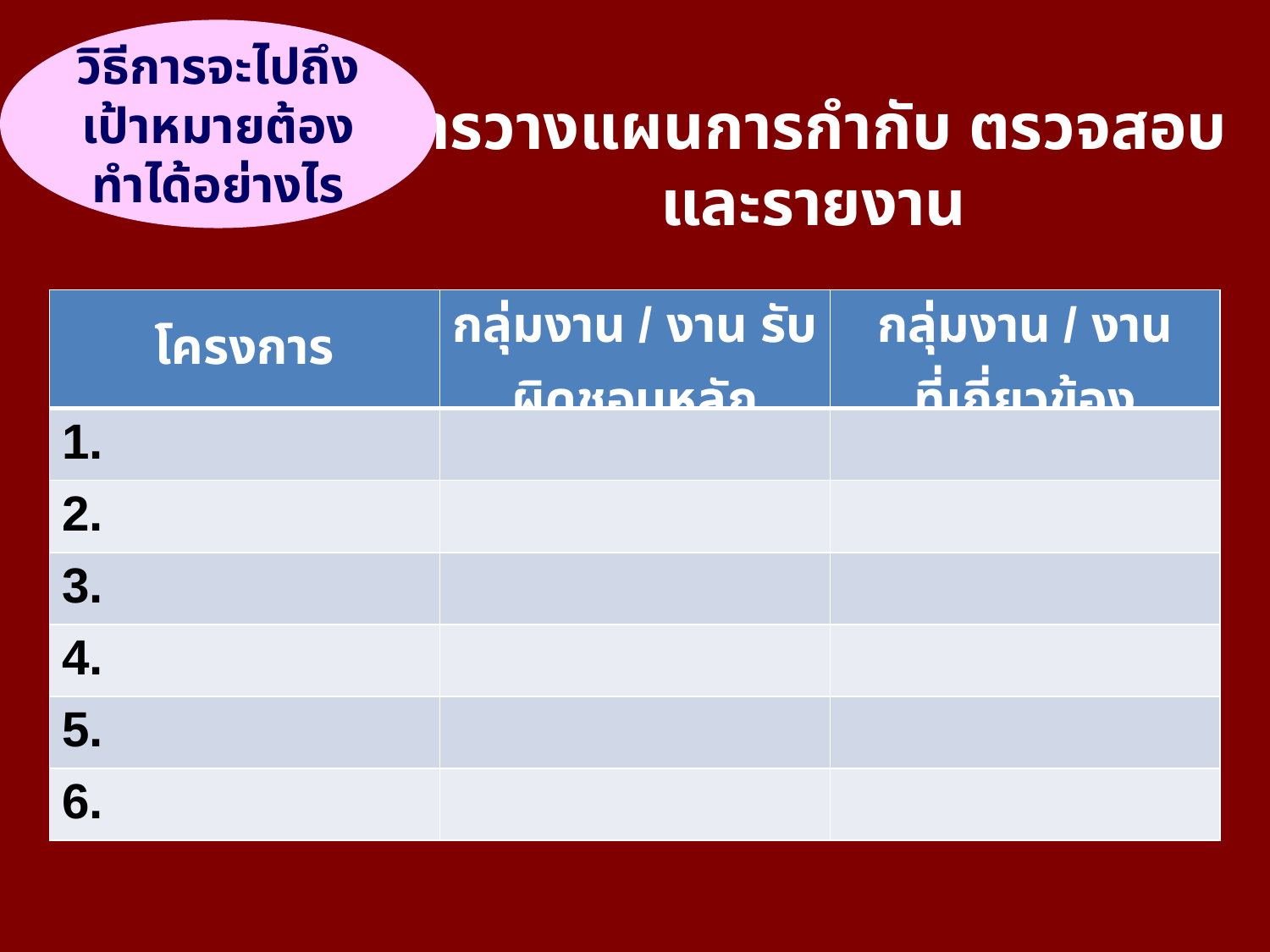

วิธีการจะไปถึงเป้าหมายต้องทำได้อย่างไร
การวางแผนการกำกับ ตรวจสอบ
และรายงาน
| โครงการ | กลุ่มงาน / งาน รับผิดชอบหลัก | กลุ่มงาน / งาน ที่เกี่ยวข้อง |
| --- | --- | --- |
| 1. |  |  |
| 2. |  |  |
| 3. |  |  |
| 4. |  |  |
| 5. |  |  |
| 6. |  |  |